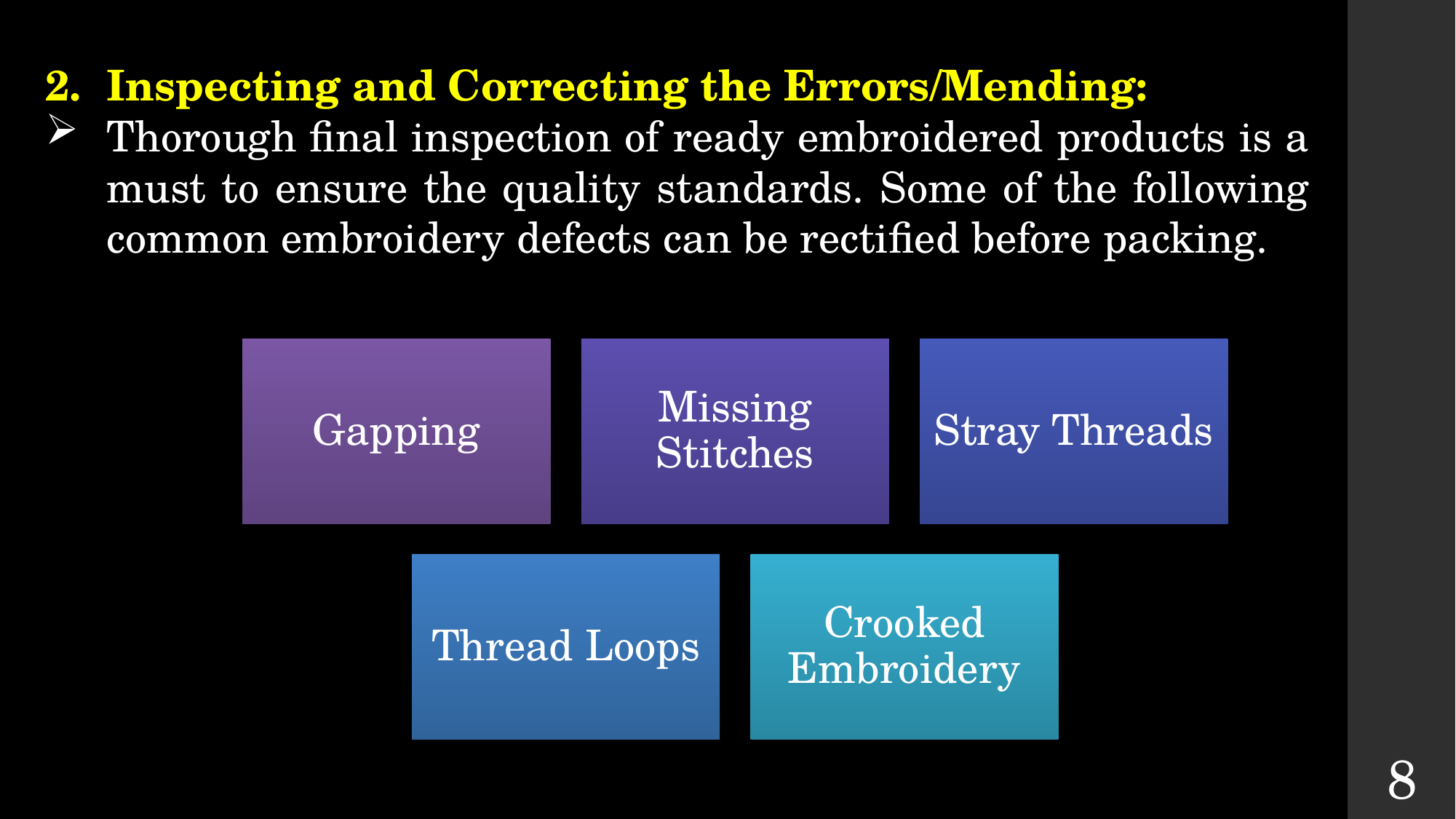

Inspecting and Correcting the Errors/Mending:
Thorough final inspection of ready embroidered products is a must to ensure the quality standards. Some of the following common embroidery defects can be rectified before packing.
Gapping
Missing Stitches
Stray Threads
Thread Loops
Crooked Embroidery
8